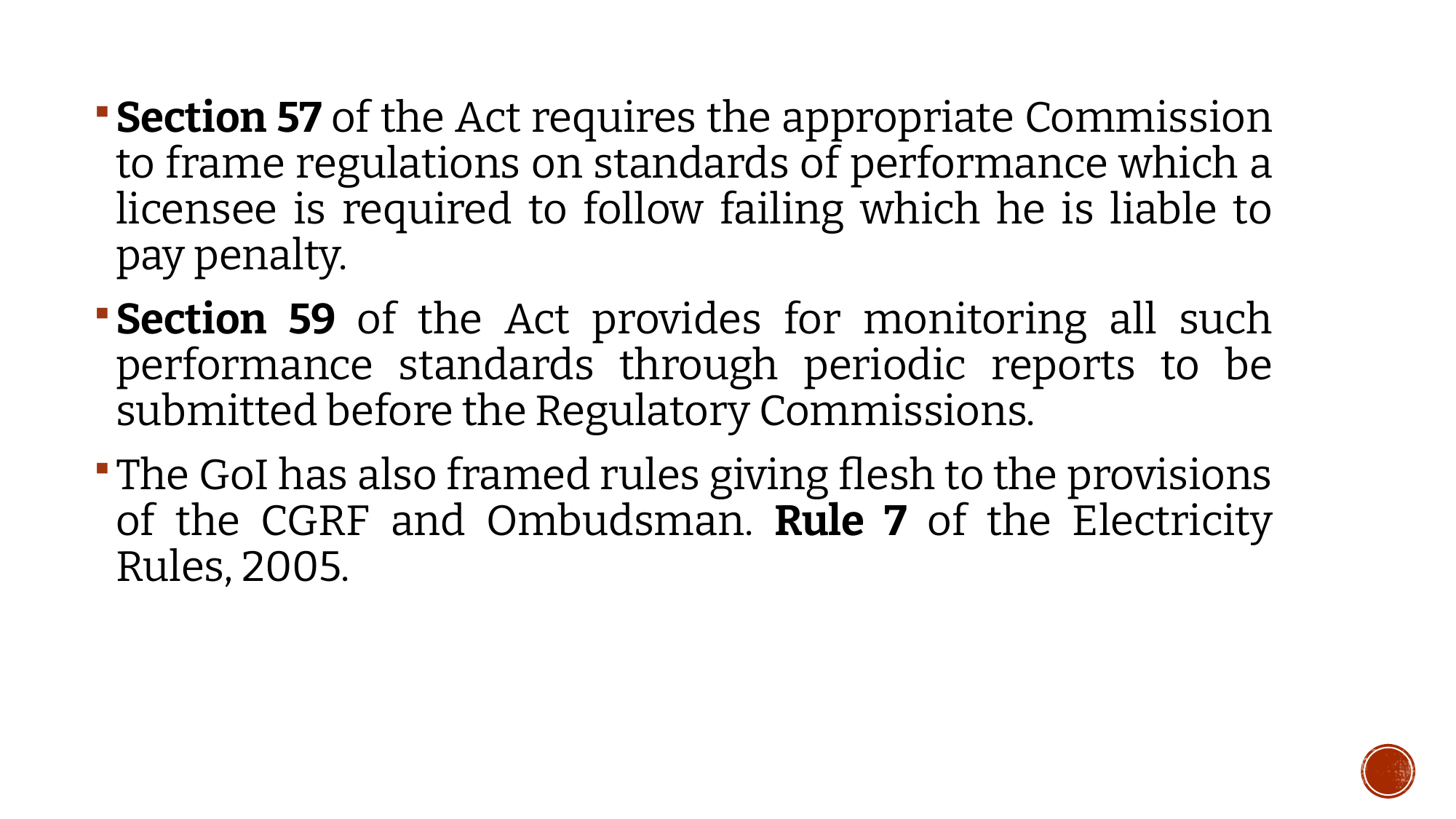

Section 57 of the Act requires the appropriate Commission to frame regulations on standards of performance which a licensee is required to follow failing which he is liable to pay penalty.
Section 59 of the Act provides for monitoring all such performance standards through periodic reports to be submitted before the Regulatory Commissions.
The GoI has also framed rules giving flesh to the provisions of the CGRF and Ombudsman. Rule 7 of the Electricity Rules, 2005.